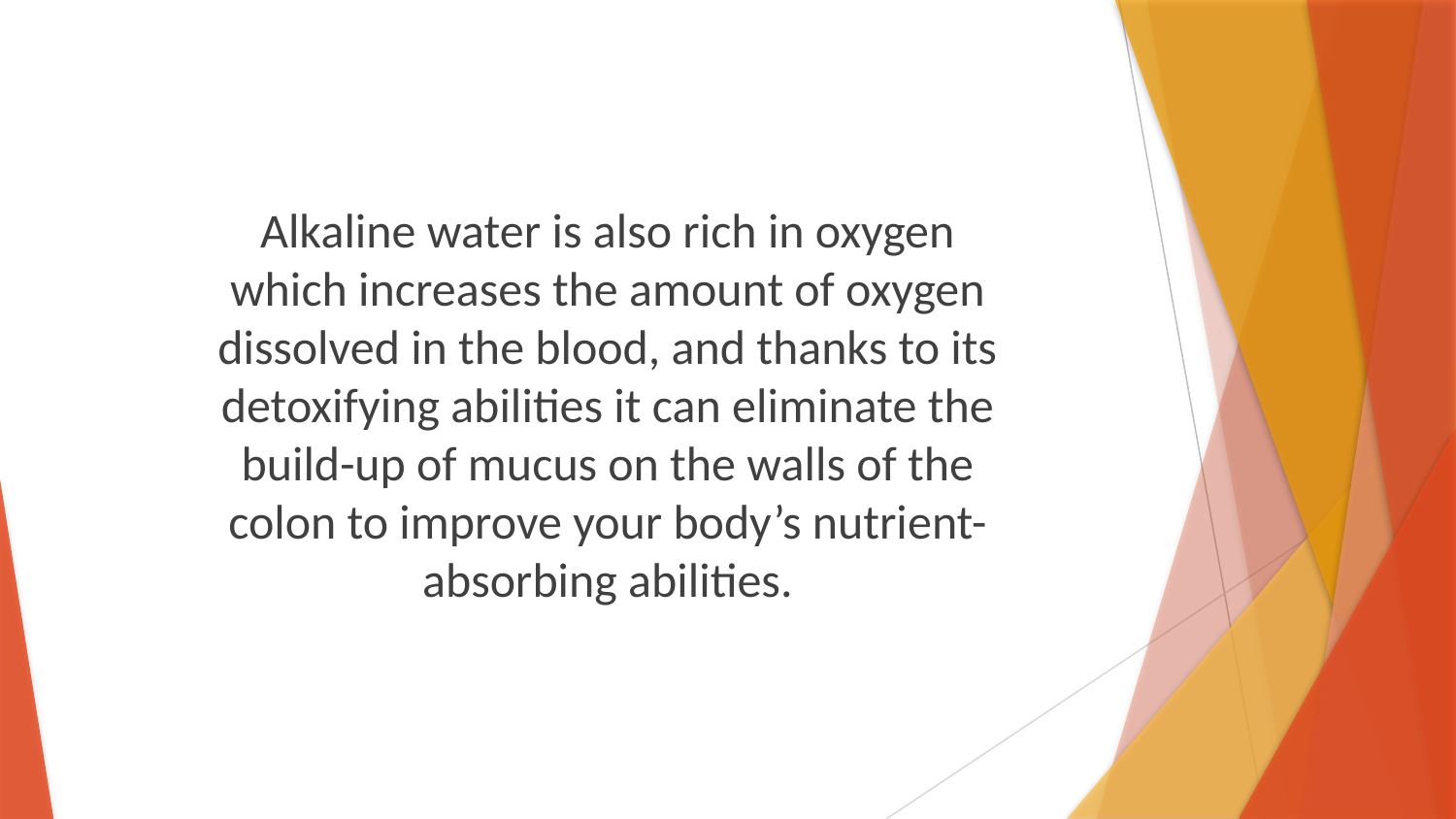

Alkaline water is also rich in oxygen which increases the amount of oxygen dissolved in the blood, and thanks to its detoxifying abilities it can eliminate the build-up of mucus on the walls of the colon to improve your body’s nutrient-absorbing abilities.